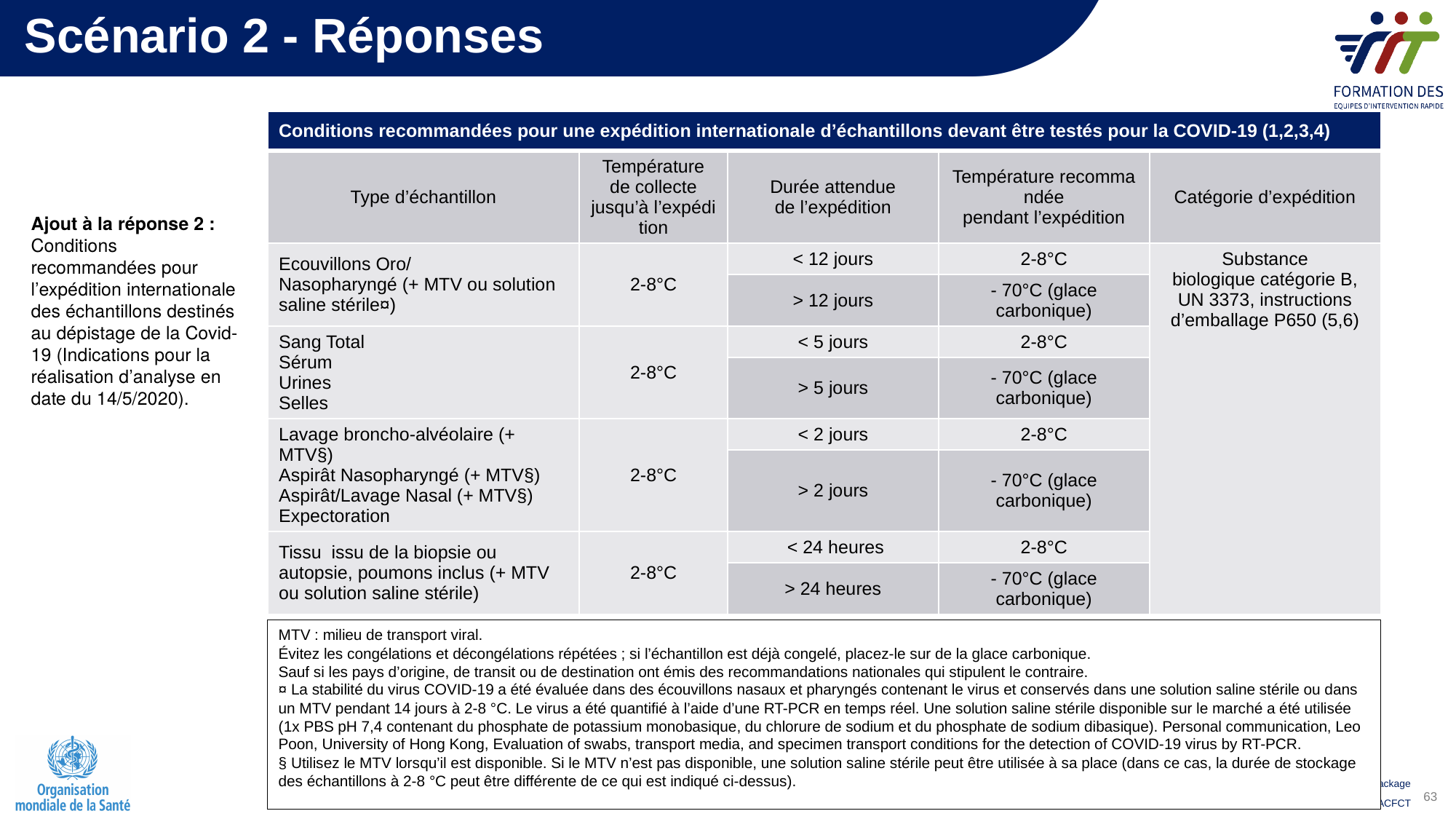

Scénario 2 - Réponses
| Conditions recommandées pour une expédition internationale d’échantillons devant être testés pour la COVID-19 (1,2,3,4)​ |  |  |  |  |
| --- | --- | --- | --- | --- |
| Type d’échantillon​ | Température de collecte jusqu’à l’expédition​ | Durée attendue de l’expédition​ | Température recommandée pendant l’expédition​ | Catégorie d’expédition​ |
| Ecouvillons Oro/Nasopharyngé (+ MTV ou solution saline stérile¤)​ | 2-8°C​ | ˂ 12 jours​ | 2-8°C​ | Substance biologique catégorie B, UN 3373, instructions d’emballage P650 (5,6)​ |
|  |  | ˃ 12 jours​ | - 70°C (glace carbonique)​ |  |
| Sang Total​ Sérum​ Urines​ Selles​ | ​ 2-8°C​ ​ | ˂ 5 jours​ | 2-8°C​ |  |
|  |  | ˃ 5 jours​ | - 70°C (glace carbonique)​ |  |
| Lavage broncho-alvéolaire (+ MTV§)​ Aspirât Nasopharyngé (+ MTV§)​ Aspirât/Lavage Nasal (+ MTV§)​ Expectoration​ | ​ 2-8°C​ ​ | ˂ 2 jours​ | 2-8°C​ |  |
|  |  | ˃ 2 jours​ | - 70°C (glace carbonique)​ |  |
| Tissu  issu de la biopsie ou autopsie, poumons inclus (+ MTV ou solution saline stérile)​ | 2-8°C​ | ˂ 24 heures​ | 2-8°C​ |  |
|  |  | ˃ 24 heures​ | - 70°C (glace carbonique)​ |  |
Ajout à la réponse 2 :
Conditions recommandées pour l’expédition internationale des échantillons destinés au dépistage de la Covid-19 (Indications pour la réalisation d’analyse en date du 14/5/2020).

MTV : milieu de transport viral.
Évitez les congélations et décongélations répétées ; si l’échantillon est déjà congelé, placez-le sur de la glace carbonique.
Sauf si les pays d’origine, de transit ou de destination ont émis des recommandations nationales qui stipulent le contraire.
¤ La stabilité du virus COVID-19 a été évaluée dans des écouvillons nasaux et pharyngés contenant le virus et conservés dans une solution saline stérile ou dans un MTV pendant 14 jours à 2-8 °C. Le virus a été quantifié à l’aide d’une RT-PCR en temps réel. Une solution saline stérile disponible sur le marché a été utilisée (1x PBS pH 7,4 contenant du phosphate de potassium monobasique, du chlorure de sodium et du phosphate de sodium dibasique). Personal communication, Leo Poon, University of Hong Kong, Evaluation of swabs, transport media, and specimen transport conditions for the detection of COVID-19 virus by RT-PCR.
§ Utilisez le MTV lorsqu’il est disponible. Si le MTV n’est pas disponible, une solution saline stérile peut être utilisée à sa place (dans ce cas, la durée de stockage des échantillons à 2-8 °C peut être différente de ce qui est indiqué ci-dessus).